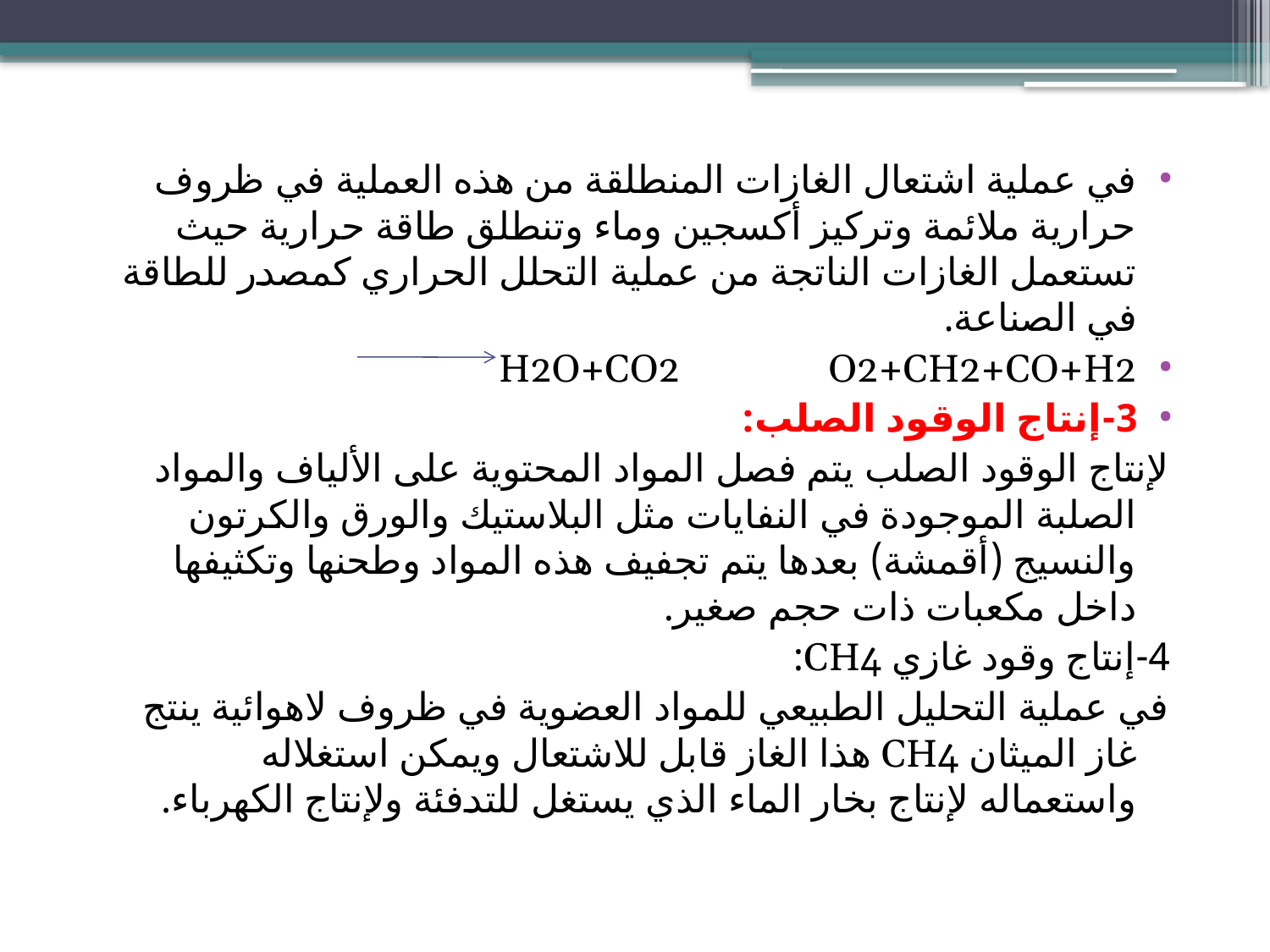

في عملية اشتعال الغازات المنطلقة من هذه العملية في ظروف حرارية ملائمة وتركيز أكسجين وماء وتنطلق طاقة حرارية حيث تستعمل الغازات الناتجة من عملية التحلل الحراري كمصدر للطاقة في الصناعة.
H2O+CO2                O2+CH2+CO+H2
3-إنتاج الوقود الصلب:
لإنتاج الوقود الصلب يتم فصل المواد المحتوية على الألياف والمواد الصلبة الموجودة في النفايات مثل البلاستيك والورق والكرتون والنسيج (أقمشة) بعدها يتم تجفيف هذه المواد وطحنها وتكثيفها داخل مكعبات ذات حجم صغير.
4-إنتاج وقود غازي CH4:
في عملية التحليل الطبيعي للمواد العضوية في ظروف لاهوائية ينتج غاز الميثان CH4 هذا الغاز قابل للاشتعال ويمكن استغلاله واستعماله لإنتاج بخار الماء الذي يستغل للتدفئة ولإنتاج الكهرباء.